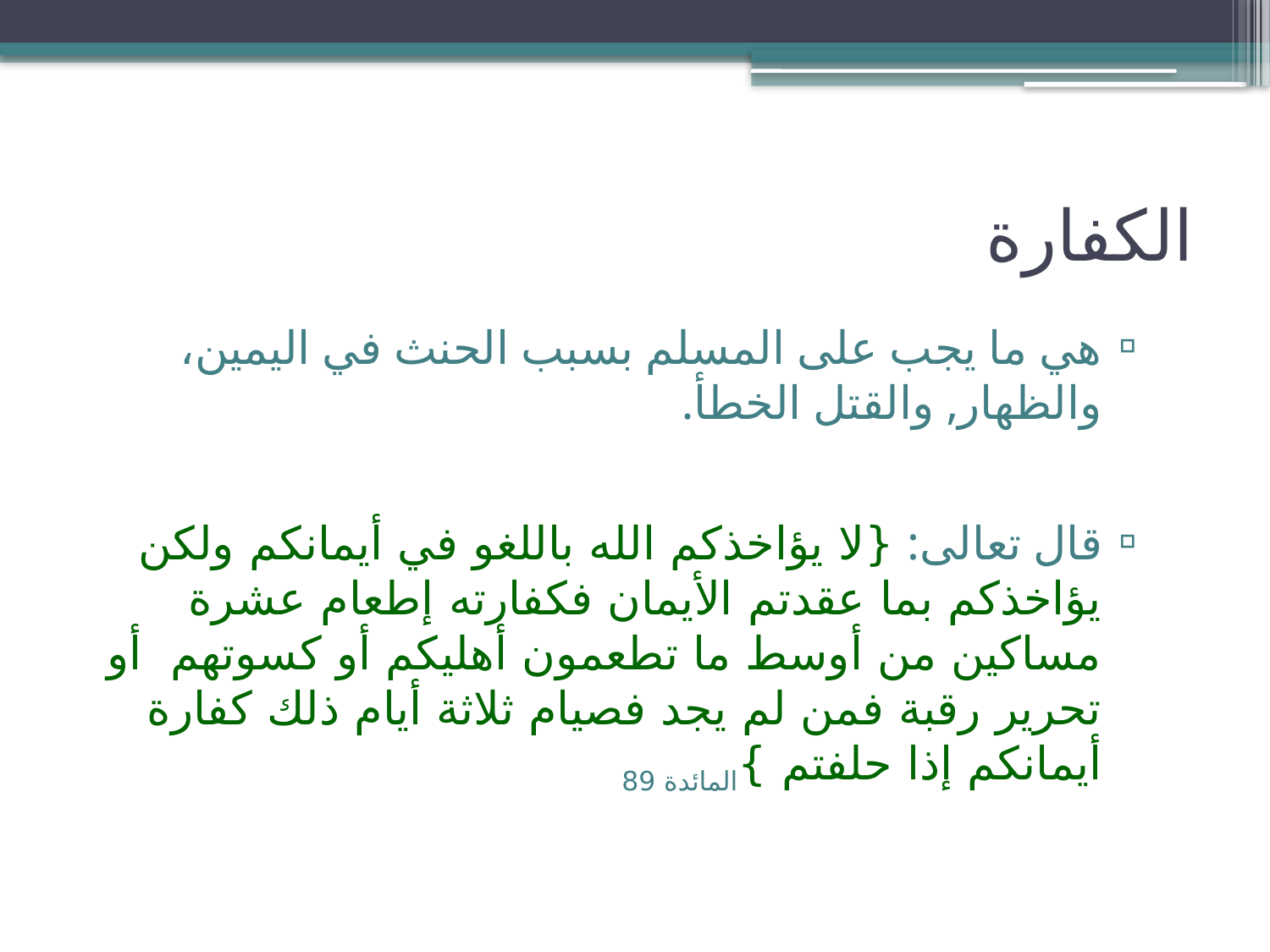

# الكفارة
هي ما يجب على المسلم بسبب الحنث في اليمين، والظهار, والقتل الخطأ.

قال تعالى: {لا يؤاخذكم الله باللغو في أيمانكم ولكن يؤاخذكم بما عقدتم الأيمان فكفارته إطعام عشرة مساكين من أوسط ما تطعمون أهليكم أو كسوتهم  أو تحرير رقبة فمن لم يجد فصيام ثلاثة أيام ذلك كفارة أيمانكم إذا حلفتم }المائدة 89